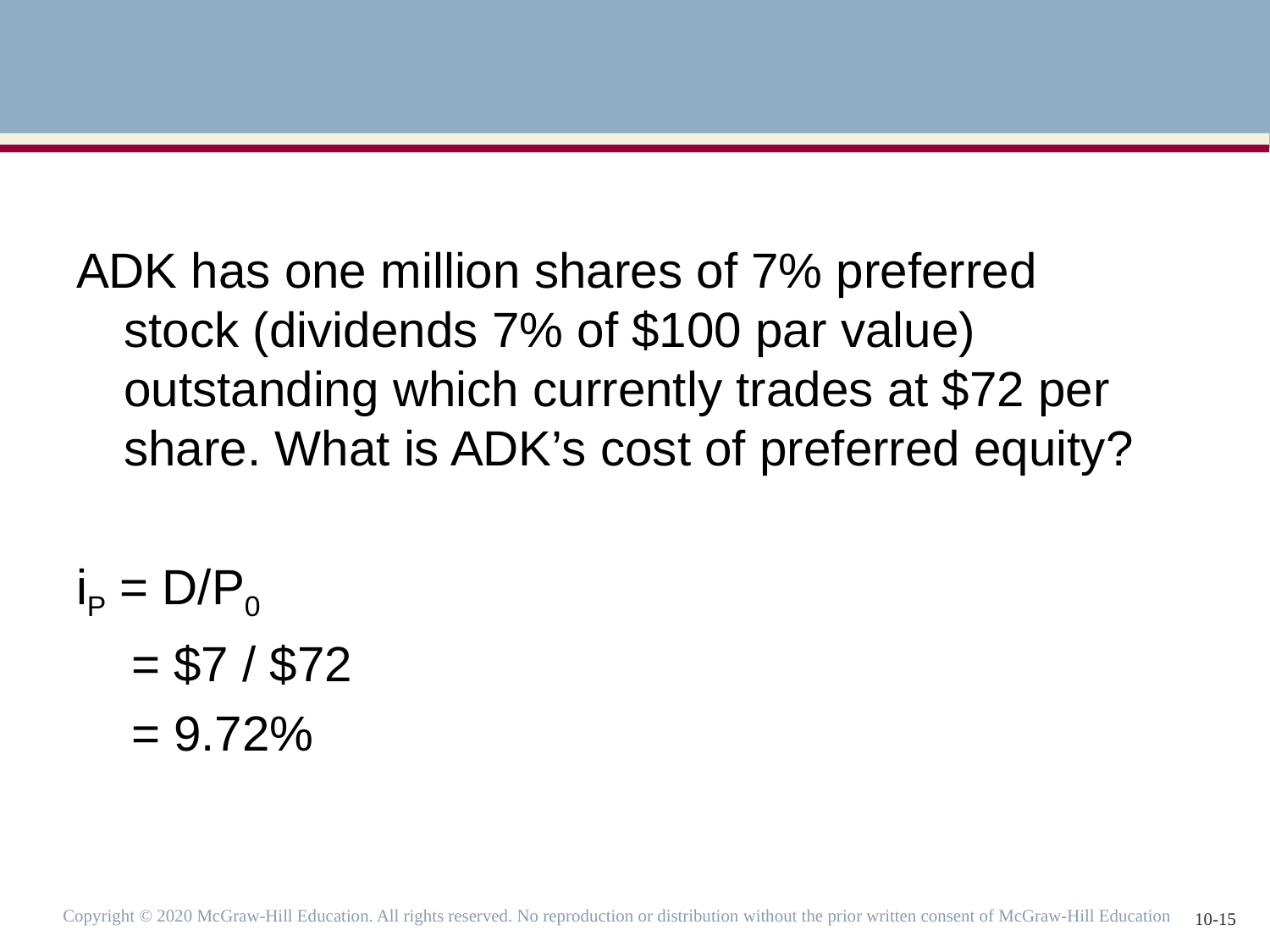

ADK has one million shares of 7% preferred stock (dividends 7% of $100 par value) outstanding which currently trades at $72 per share. What is ADK’s cost of preferred equity?

iP = D/P0
    = $7 / $72
    = 9.72%
Copyright © 2020 McGraw-Hill Education. All rights reserved. No reproduction or distribution without the prior written consent of McGraw-Hill Education